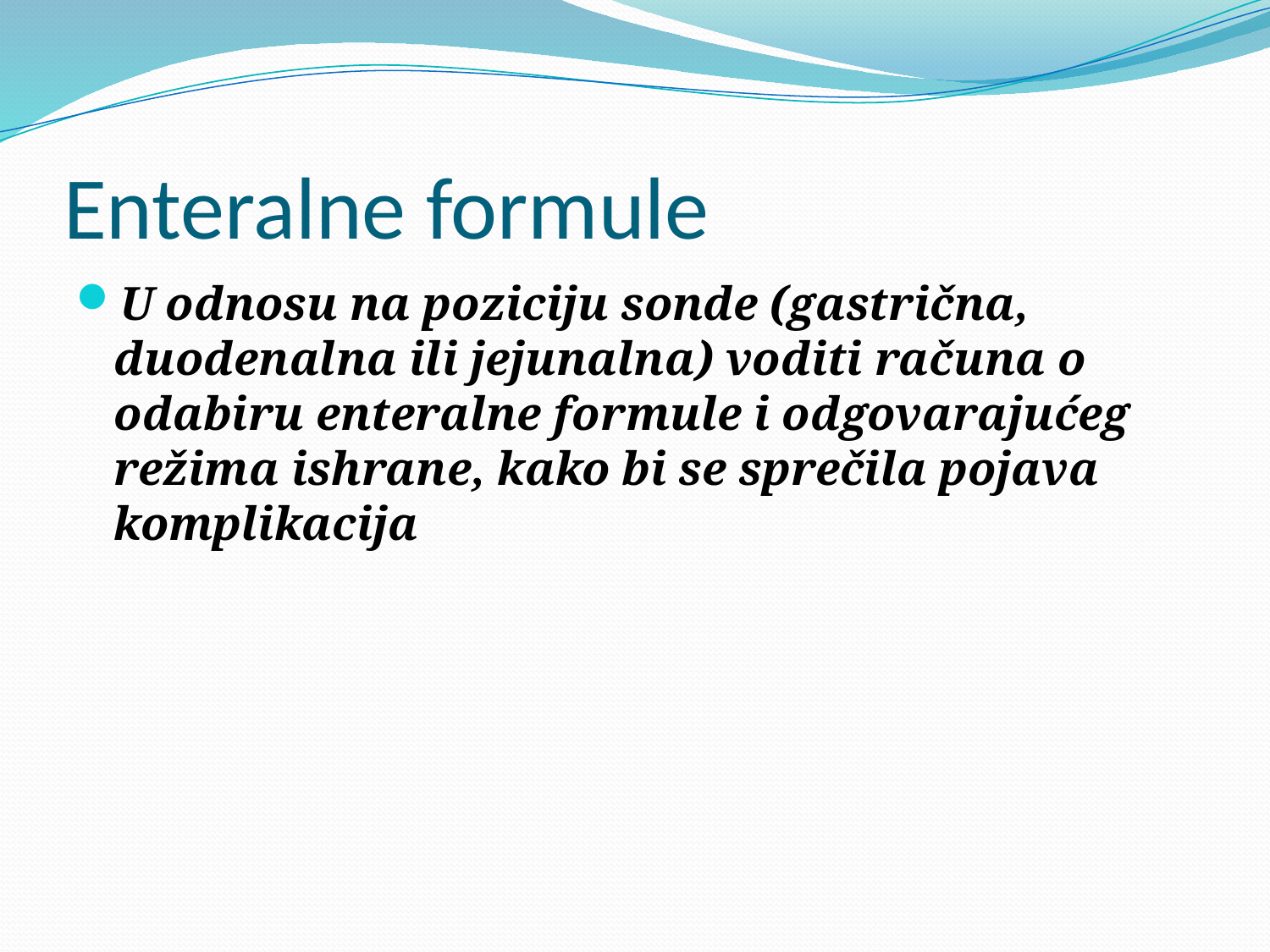

# Enteralne formule
U odnosu na poziciju sonde (gastrična, duodenalna ili jejunalna) voditi računa o odabiru enteralne formule i odgovarajućeg režima ishrane, kako bi se sprečila pojava komplikacija